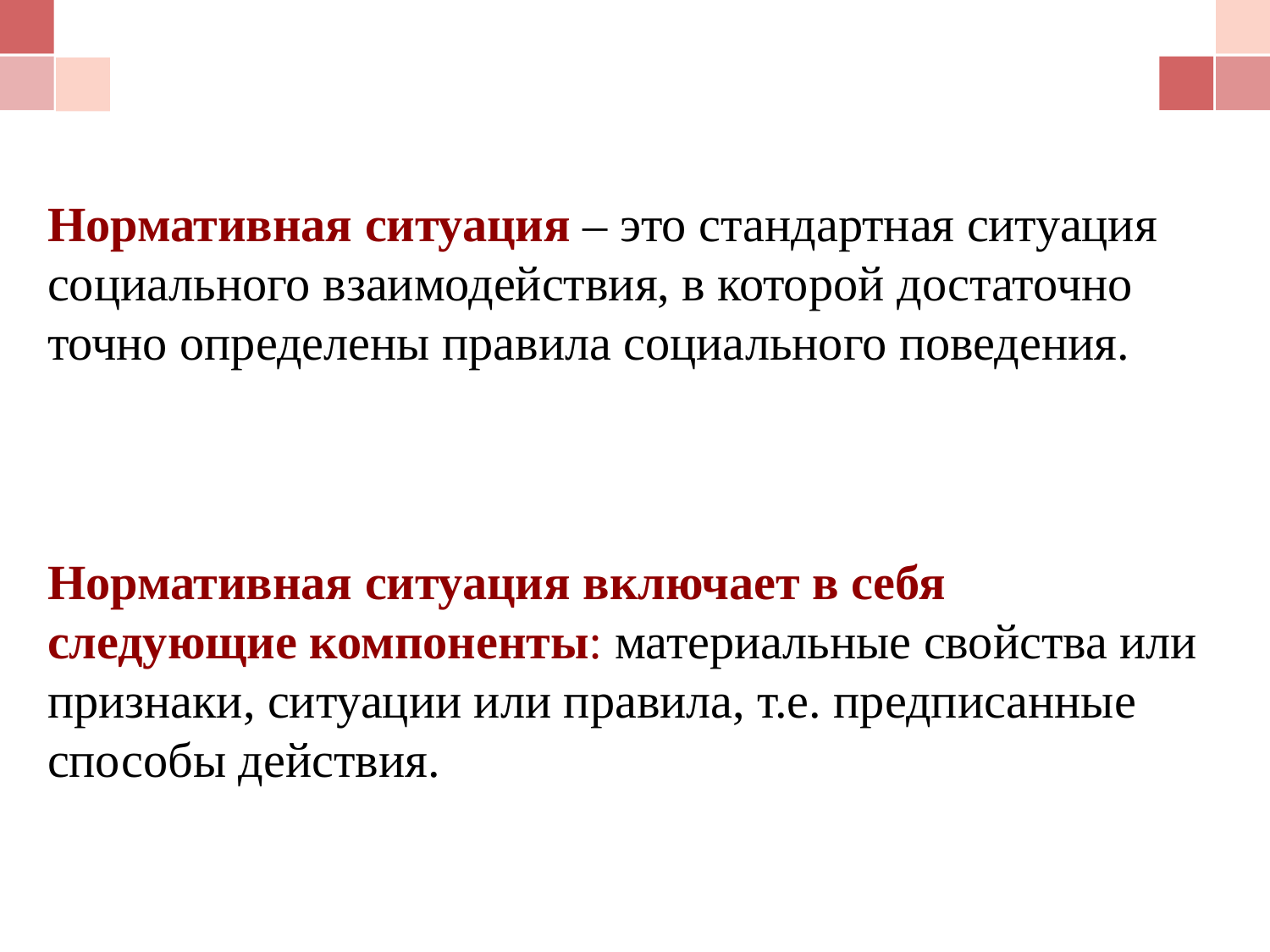

Нормативная ситуация – это стандартная ситуация социального взаимодействия, в которой достаточно точно определены правила социального поведения.
Нормативная ситуация включает в себя следующие компоненты: материальные свойства или признаки, ситуации или правила, т.е. предписанные способы действия.